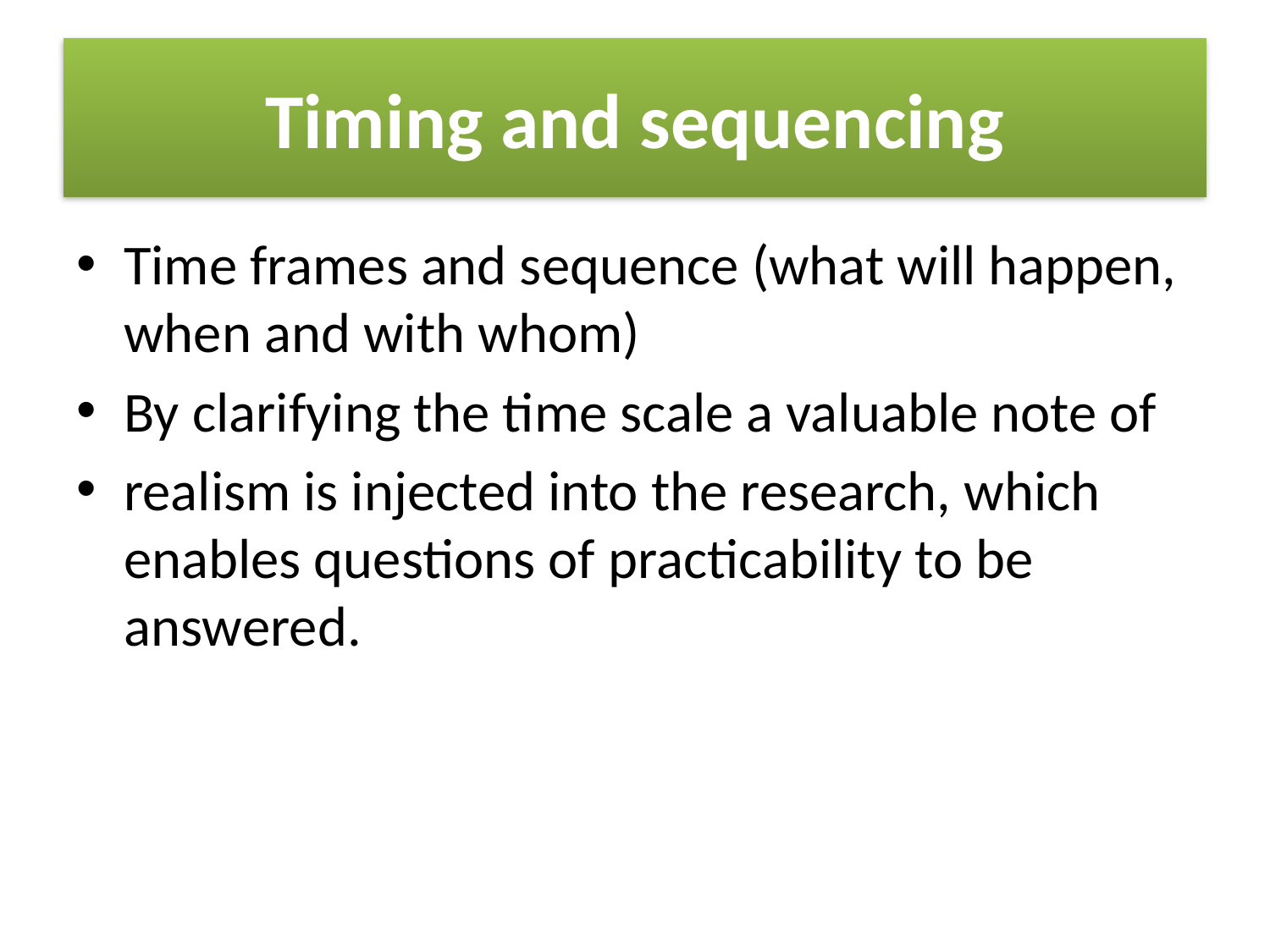

# Timing and sequencing
Time frames and sequence (what will happen, when and with whom)
By clarifying the time scale a valuable note of
realism is injected into the research, which enables questions of practicability to be answered.